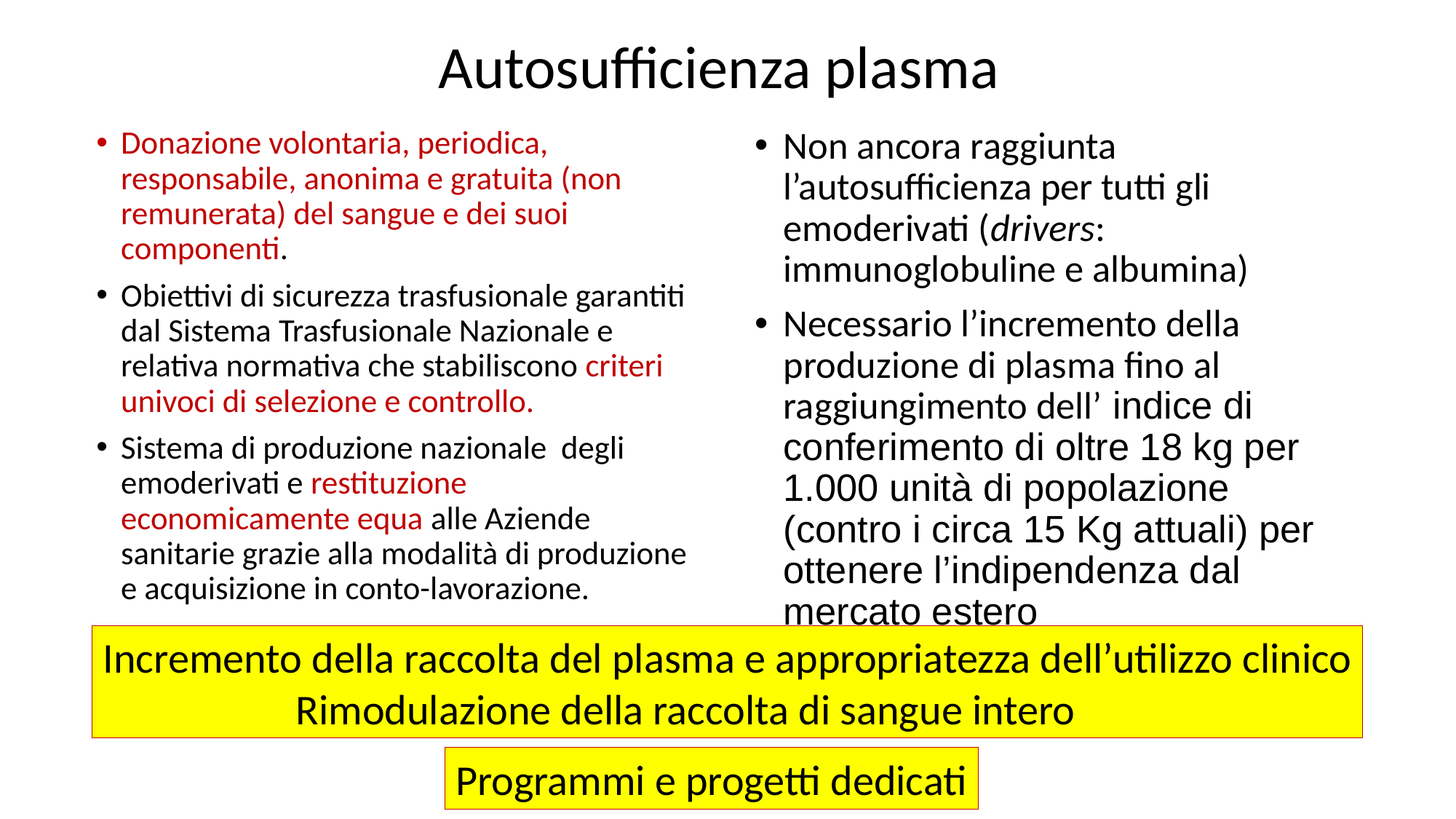

# Autosufficienza plasma
Donazione volontaria, periodica, responsabile, anonima e gratuita (non remunerata) del sangue e dei suoi componenti.
Obiettivi di sicurezza trasfusionale garantiti dal Sistema Trasfusionale Nazionale e relativa normativa che stabiliscono criteri univoci di selezione e controllo.
Sistema di produzione nazionale  degli emoderivati e restituzione economicamente equa alle Aziende sanitarie grazie alla modalità di produzione e acquisizione in conto-lavorazione.

Non ancora raggiunta l’autosufficienza per tutti gli emoderivati (drivers: immunoglobuline e albumina)
Necessario l’incremento della produzione di plasma fino al raggiungimento dell’ indice di conferimento di oltre 18 kg per 1.000 unità di popolazione (contro i circa 15 Kg attuali) per ottenere l’indipendenza dal mercato estero

Incremento della raccolta del plasma e appropriatezza dell’utilizzo clinico
                    Rimodulazione della raccolta di sangue intero
Programmi e progetti dedicati